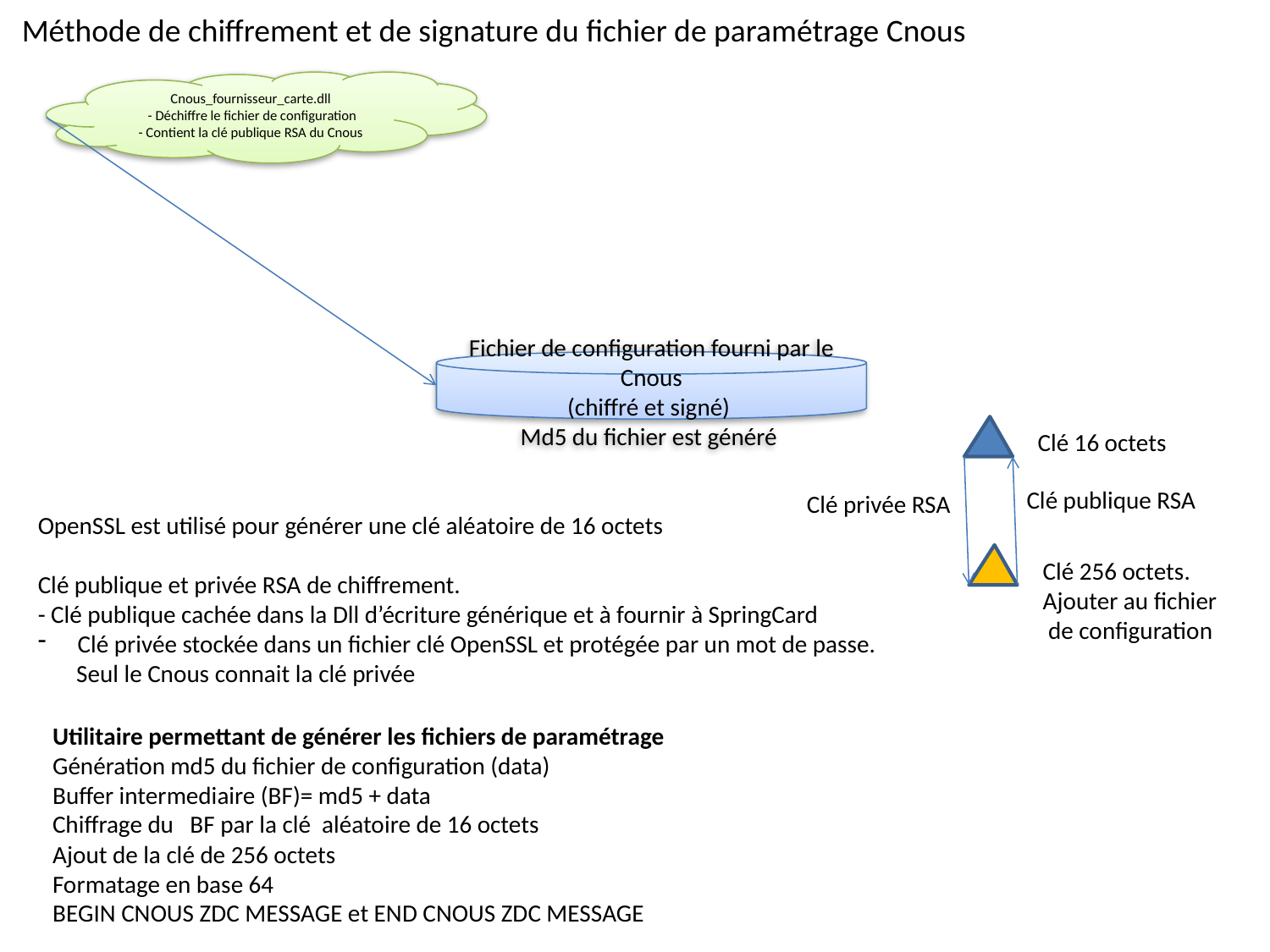

Méthode de chiffrement et de signature du fichier de paramétrage Cnous
Cnous_fournisseur_carte.dll
 - Déchiffre le fichier de configuration
- Contient la clé publique RSA du Cnous
Fichier de configuration fourni par le Cnous
(chiffré et signé)
Md5 du fichier est généré

Clé 16 octets
Clé publique RSA
Clé privée RSA
OpenSSL est utilisé pour générer une clé aléatoire de 16 octets

Clé publique et privée RSA de chiffrement.
- Clé publique cachée dans la Dll d’écriture générique et à fournir à SpringCard
Clé privée stockée dans un fichier clé OpenSSL et protégée par un mot de passe.
       Seul le Cnous connait la clé privée

Clé 256 octets.
Ajouter au fichier
 de configuration
Utilitaire permettant de générer les fichiers de paramétrage
Génération md5 du fichier de configuration (data)
Buffer intermediaire (BF)= md5 + data
Chiffrage du   BF par la clé  aléatoire de 16 octets
Ajout de la clé de 256 octets
Formatage en base 64
BEGIN CNOUS ZDC MESSAGE et END CNOUS ZDC MESSAGE